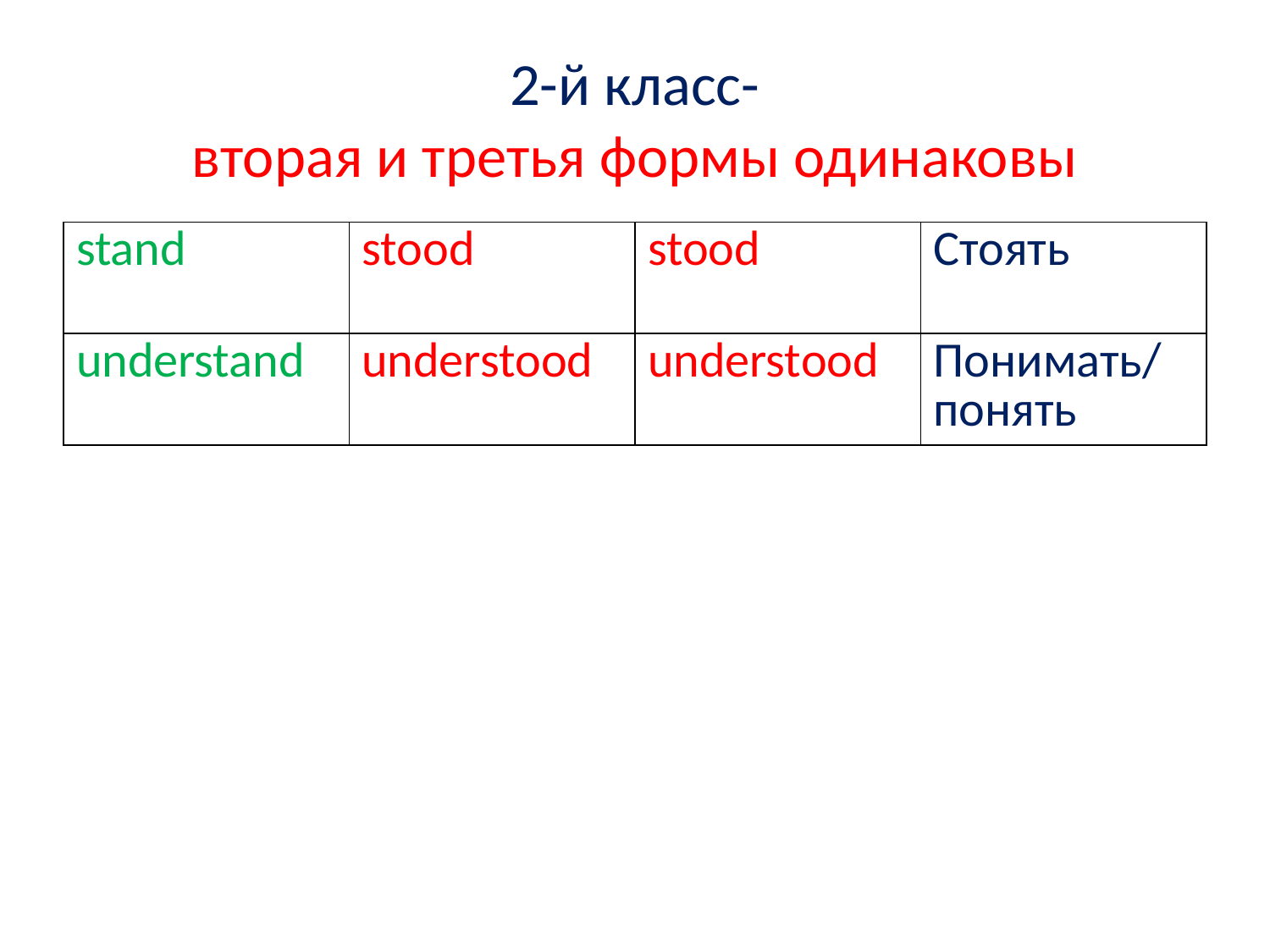

# 2-й класс- вторая и третья формы одинаковы
| stand | stood | stood | Стоять |
| --- | --- | --- | --- |
| understand | understood | understood | Понимать/ понять |